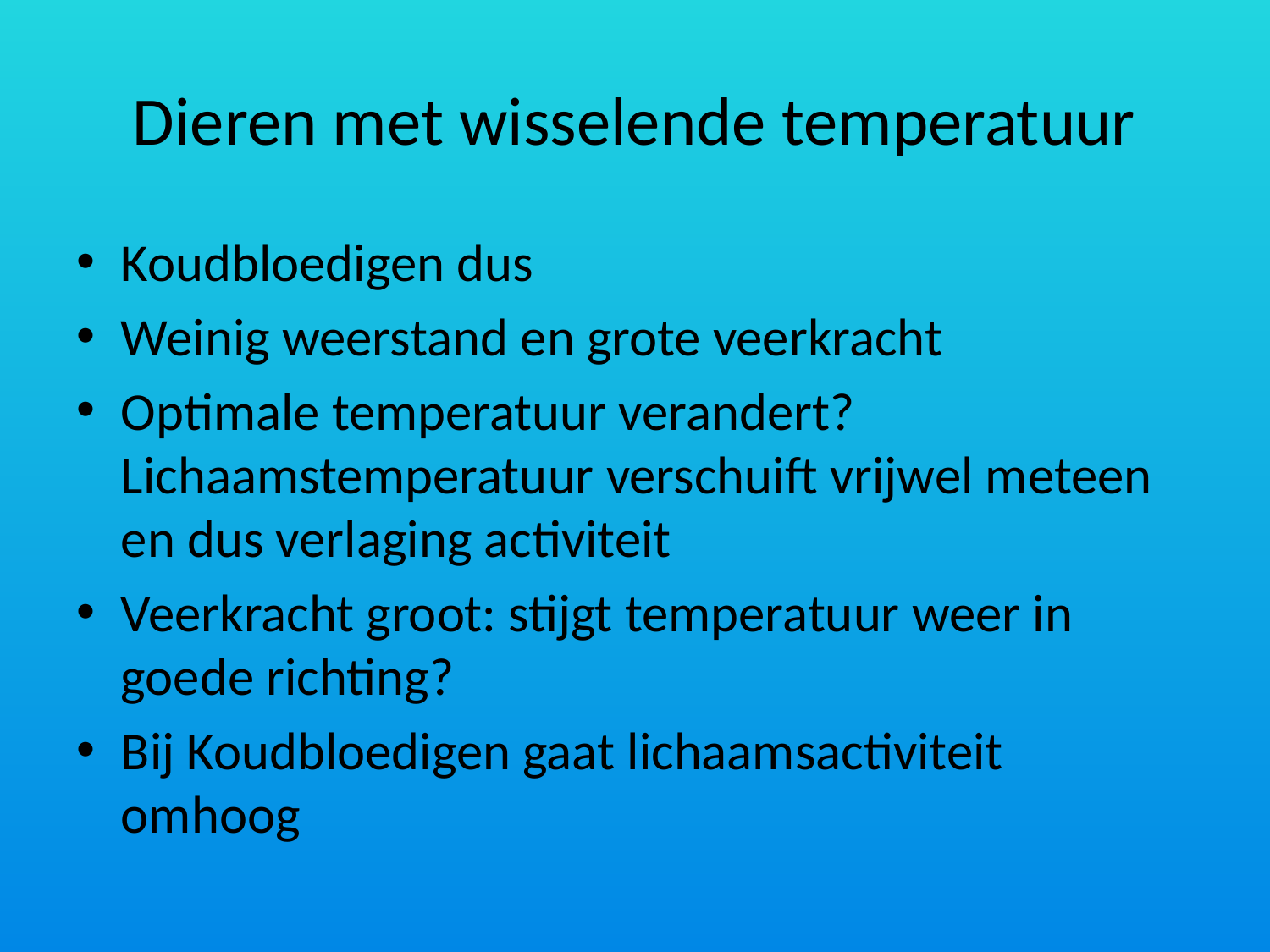

# Dieren met wisselende temperatuur
Koudbloedigen dus
Weinig weerstand en grote veerkracht
Optimale temperatuur verandert? Lichaamstemperatuur verschuift vrijwel meteen en dus verlaging activiteit
Veerkracht groot: stijgt temperatuur weer in goede richting?
Bij Koudbloedigen gaat lichaamsactiviteit omhoog